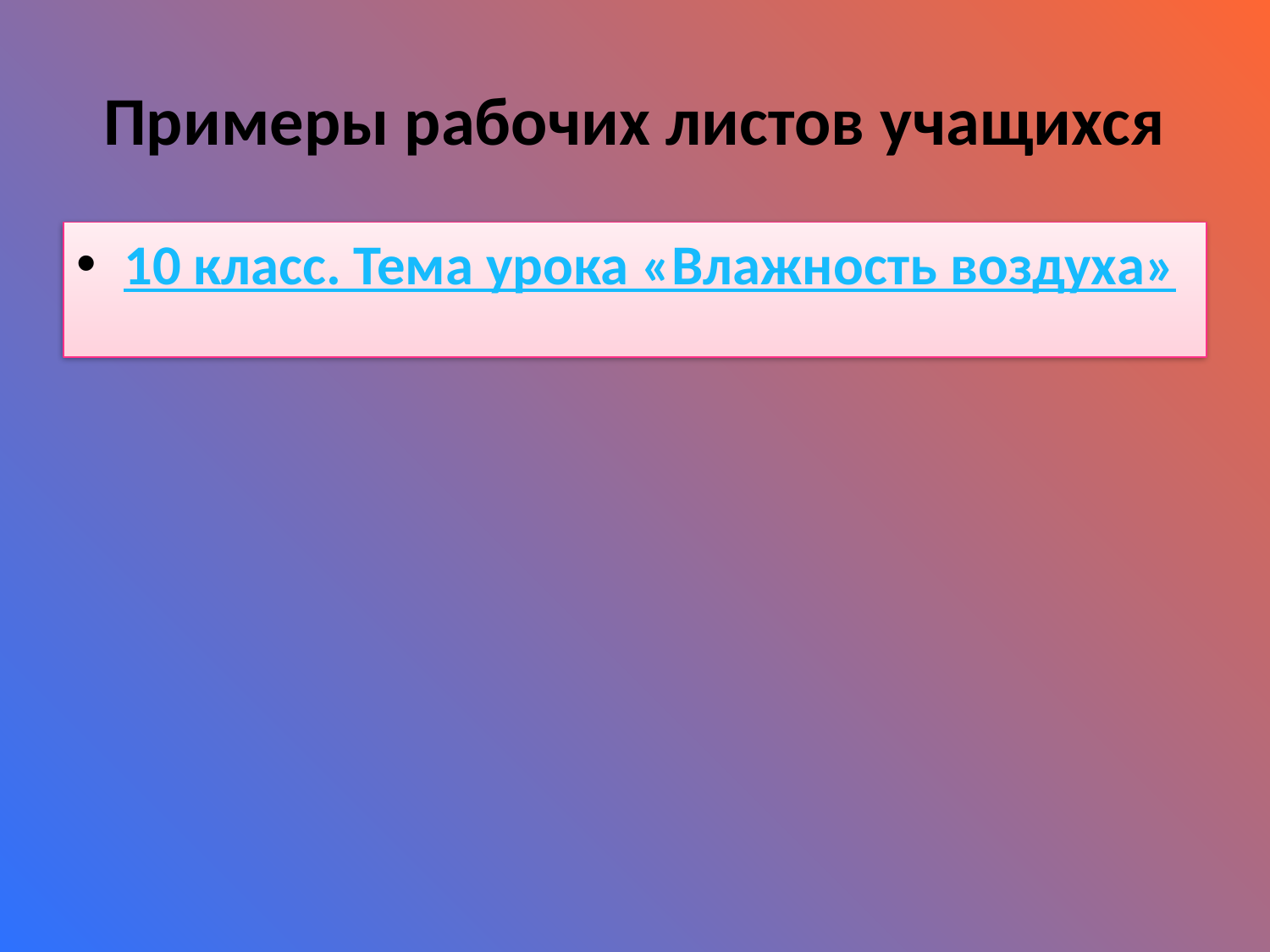

# Примеры рабочих листов учащихся
10 класс. Тема урока «Влажность воздуха»